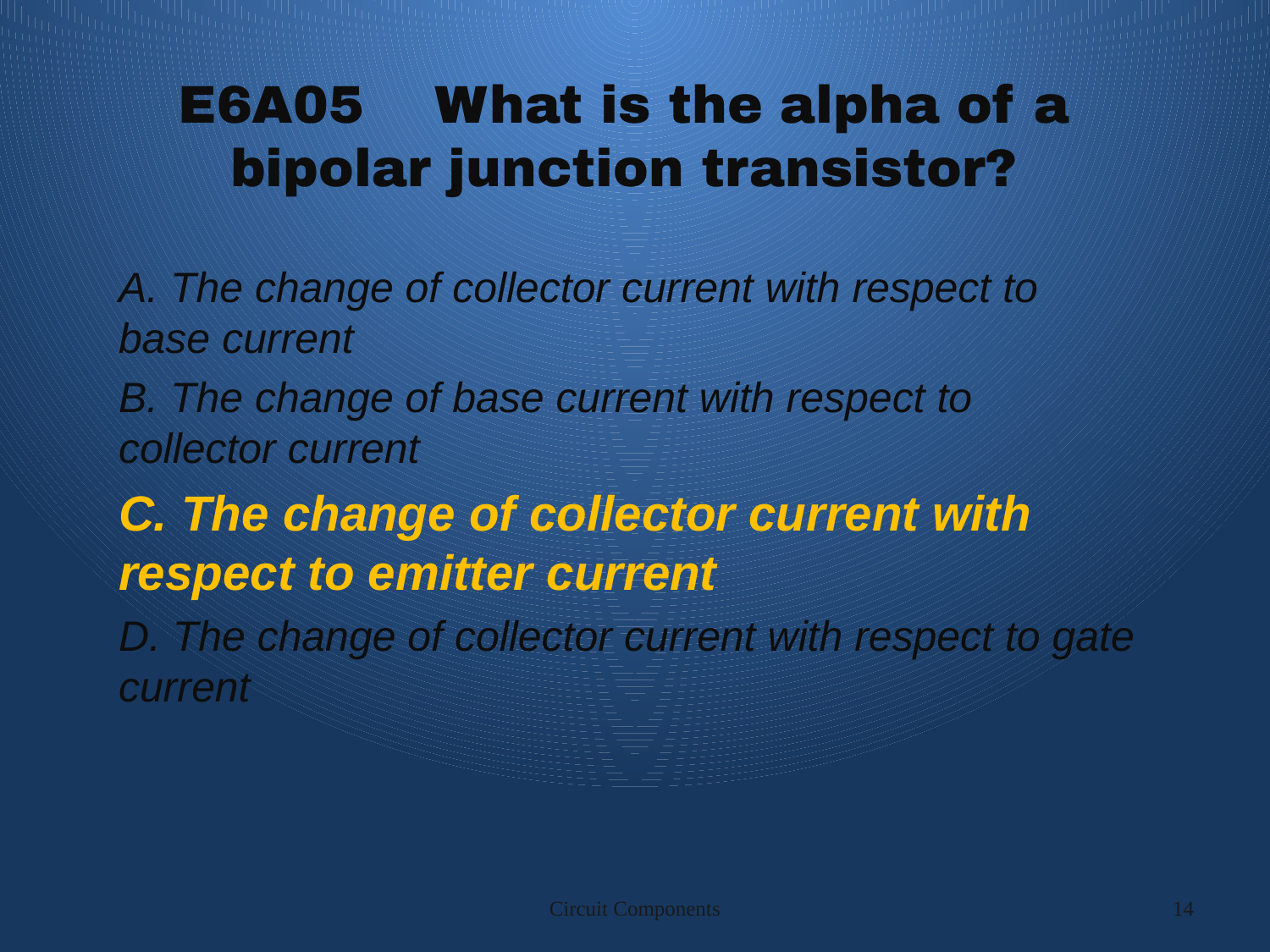

# E6A05    What is the alpha of a bipolar junction transistor?
A. The change of collector current with respect to base current
B. The change of base current with respect to collector current
C. The change of collector current with respect to emitter current
D. The change of collector current with respect to gate current
Circuit Components
14